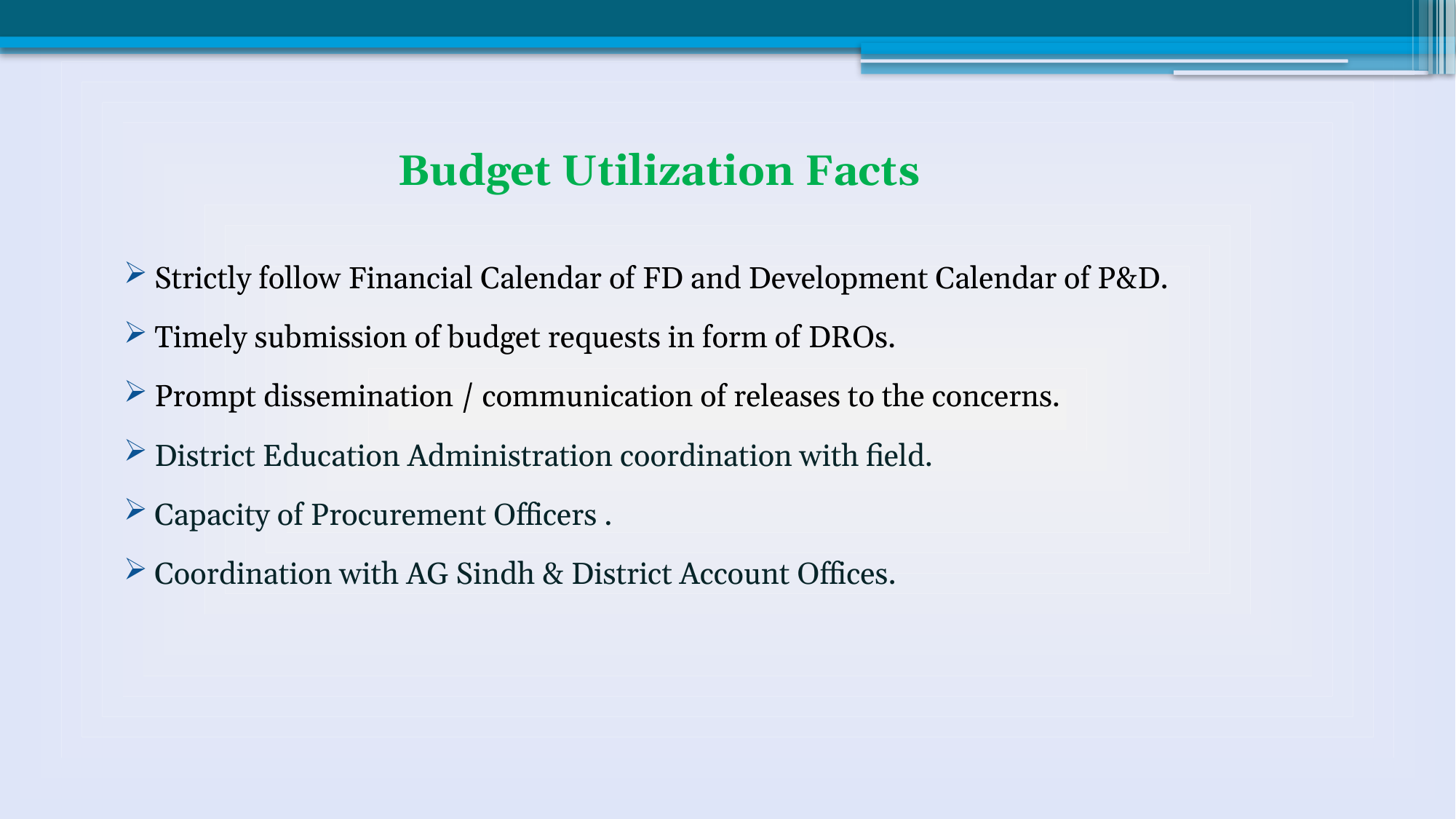

# Budget Utilization Facts
Strictly follow Financial Calendar of FD and Development Calendar of P&D.
Timely submission of budget requests in form of DROs.
Prompt dissemination / communication of releases to the concerns.
District Education Administration coordination with field.
Capacity of Procurement Officers .
Coordination with AG Sindh & District Account Offices.